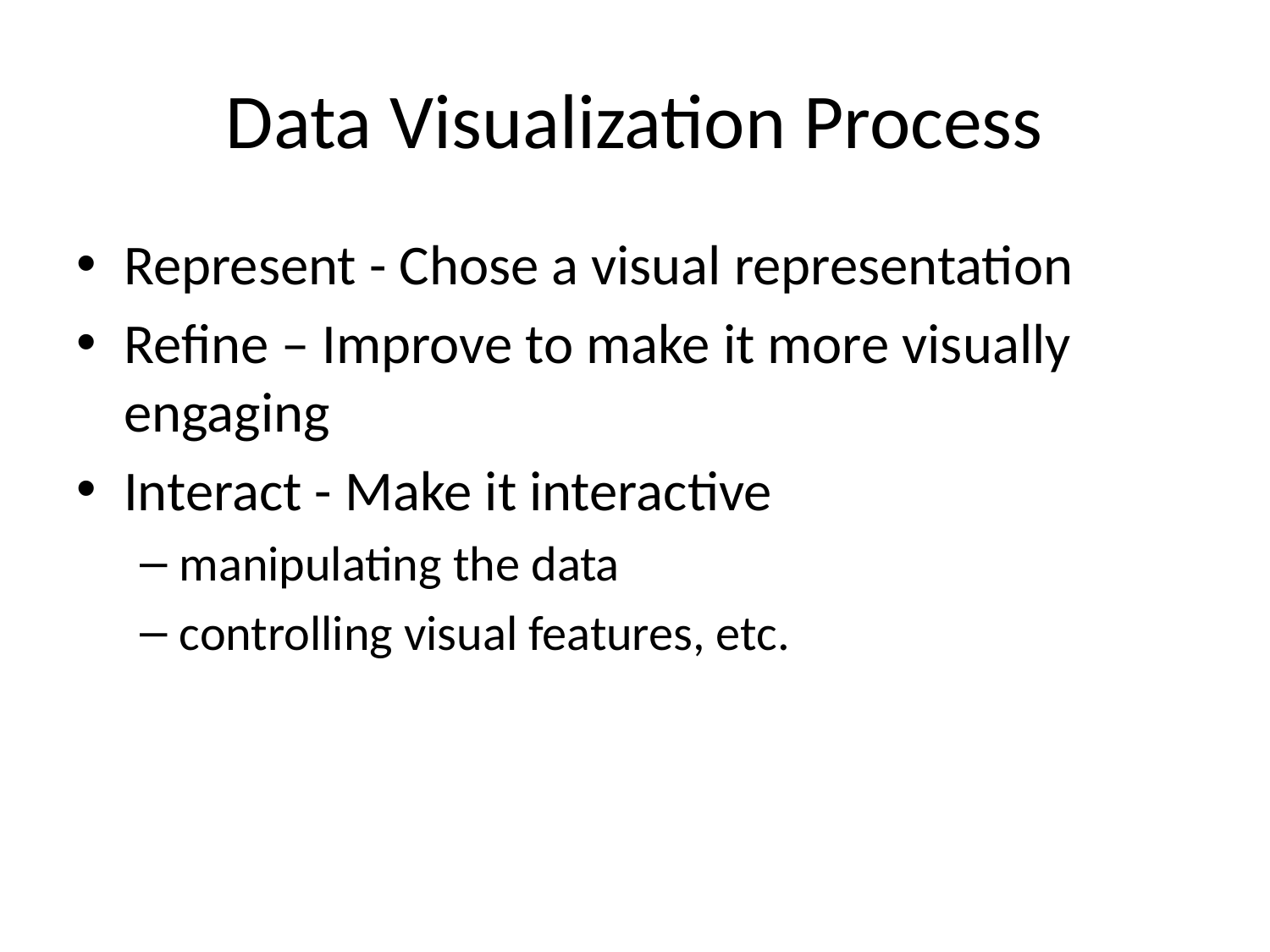

# Data Visualization Process
Represent - Chose a visual representation
Refine – Improve to make it more visually engaging
Interact - Make it interactive
manipulating the data
controlling visual features, etc.